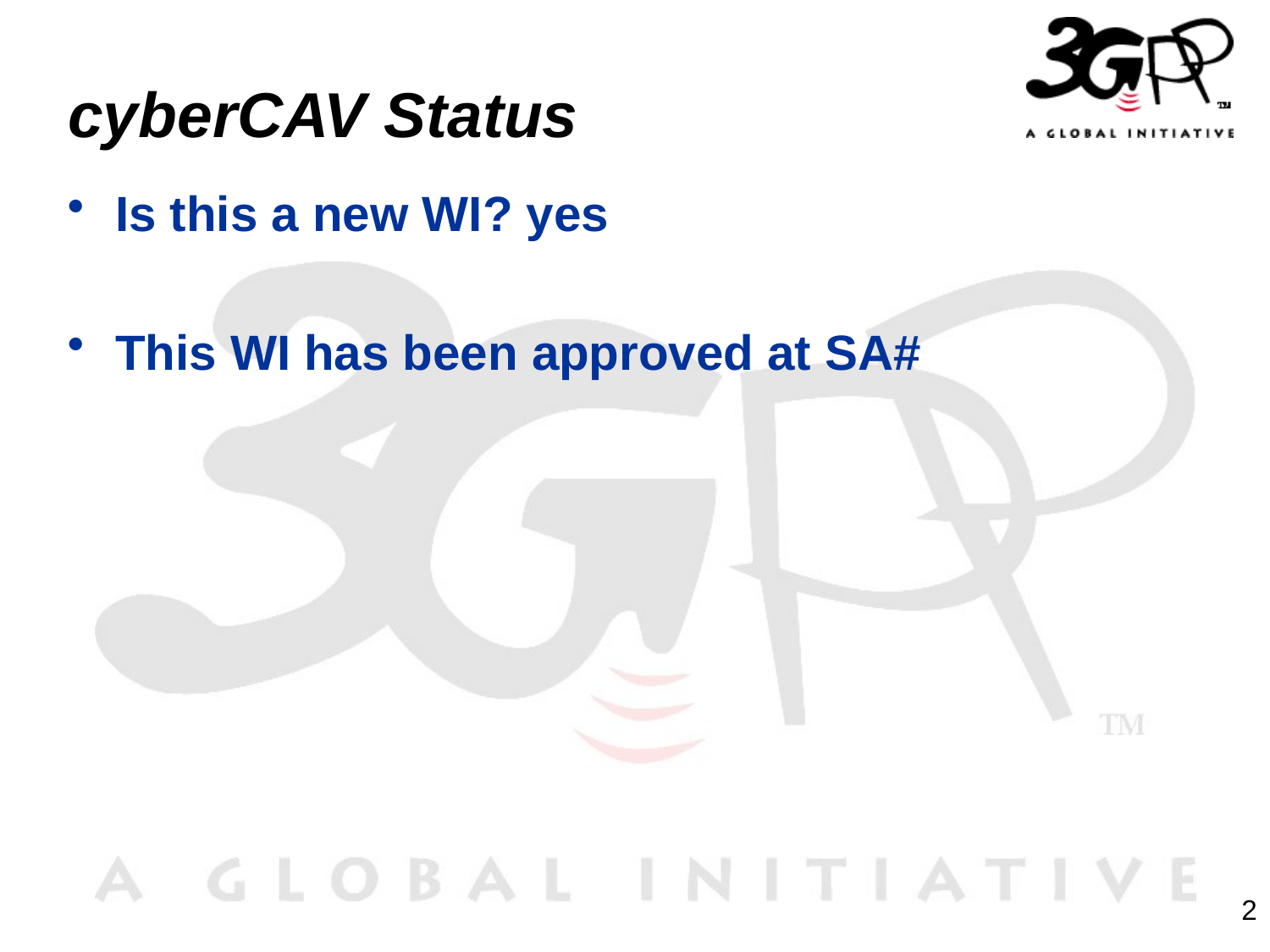

# cyberCAV Status
Is this a new WI? yes

This WI has been approved at SA#
2